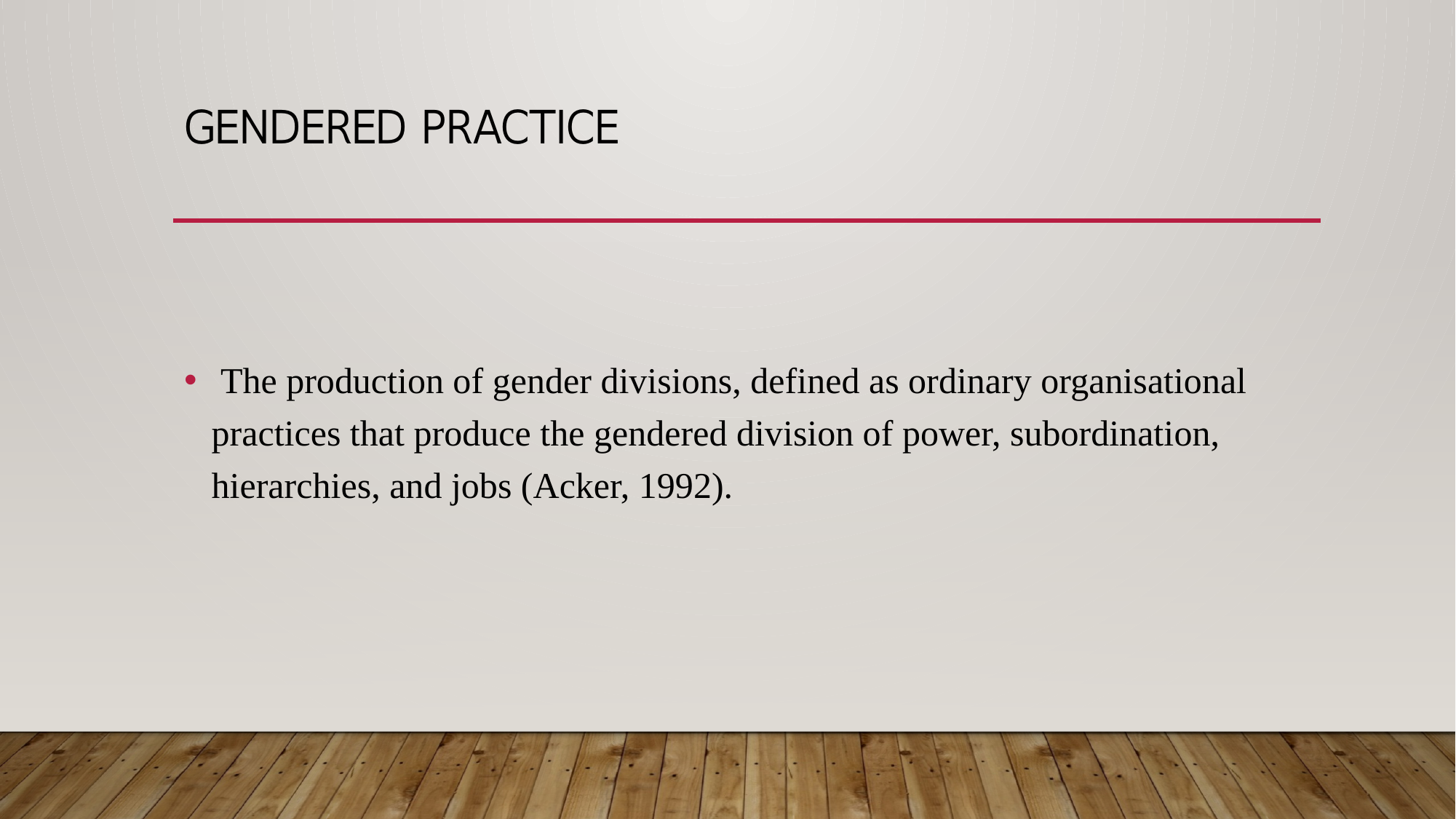

# Gendered practice

 The production of gender divisions, defined as ordinary organisational practices that produce the gendered division of power, subordination, hierarchies, and jobs (Acker, 1992).